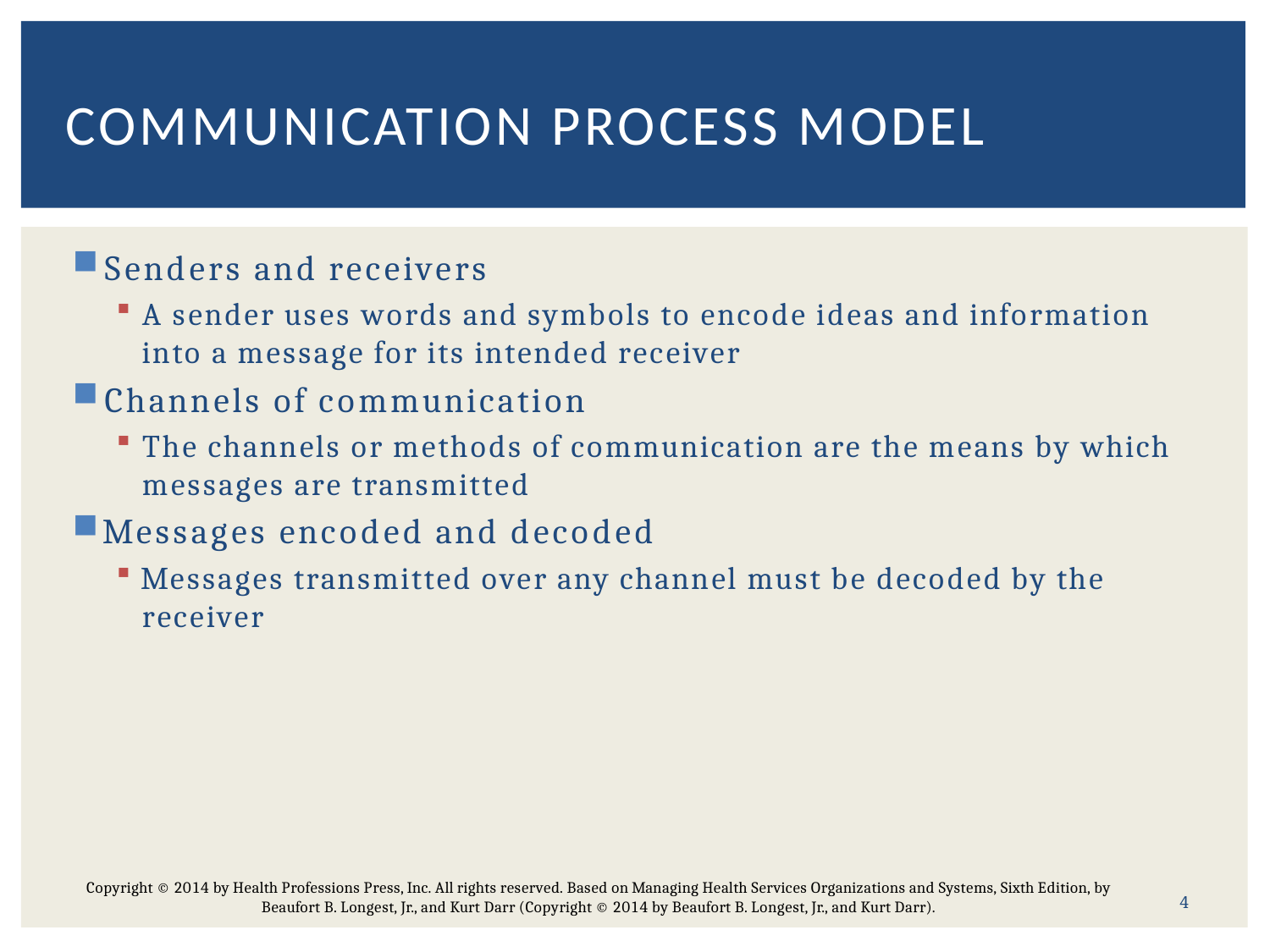

# Communication process model
Senders and receivers
A sender uses words and symbols to encode ideas and information into a message for its intended receiver
Channels of communication
The channels or methods of communication are the means by which messages are transmitted
Messages encoded and decoded
Messages transmitted over any channel must be decoded by the receiver
4